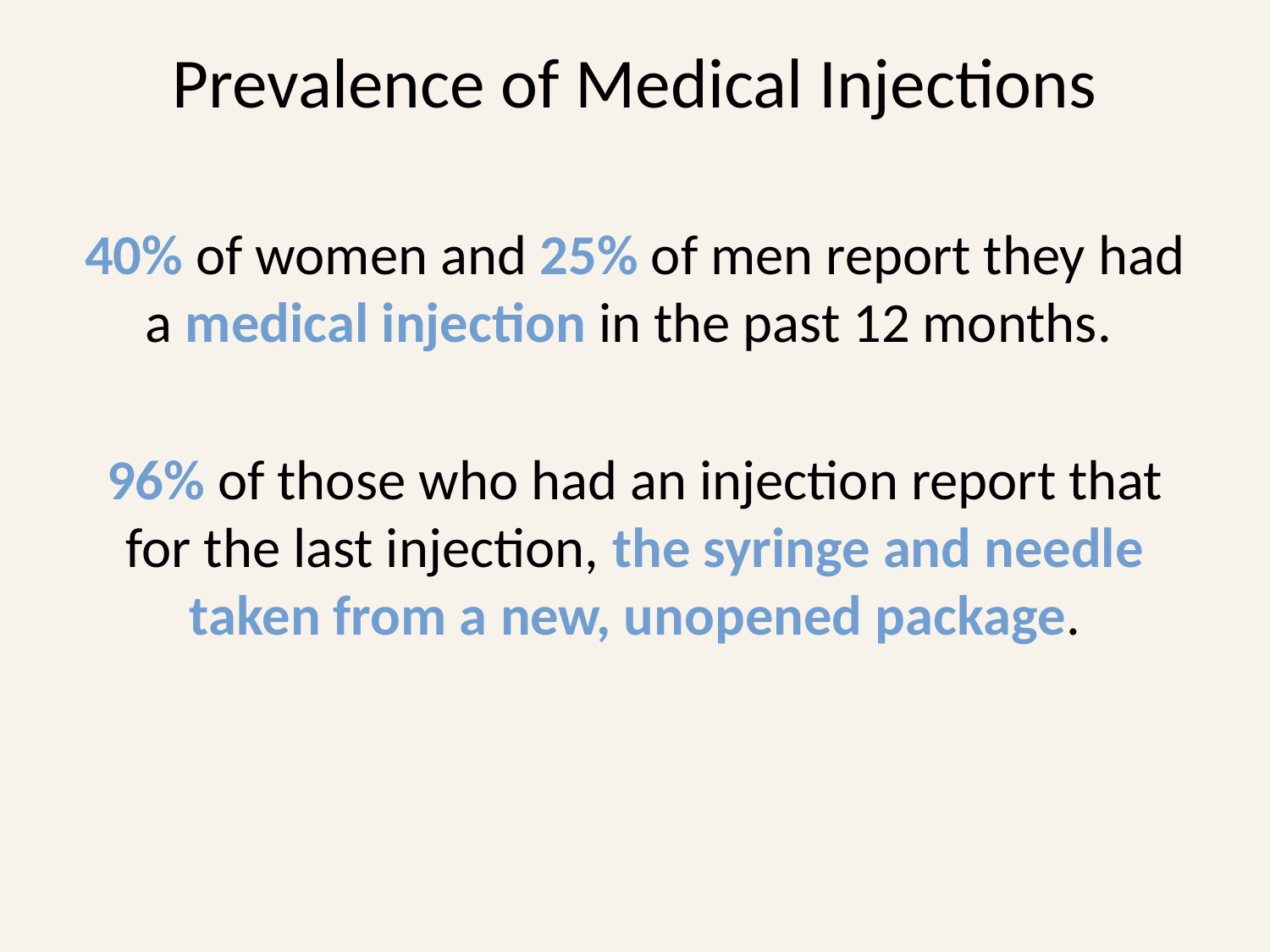

# Prevalence of Medical Injections
40% of women and 25% of men report they had a medical injection in the past 12 months.

96% of those who had an injection report that for the last injection, the syringe and needle taken from a new, unopened package.